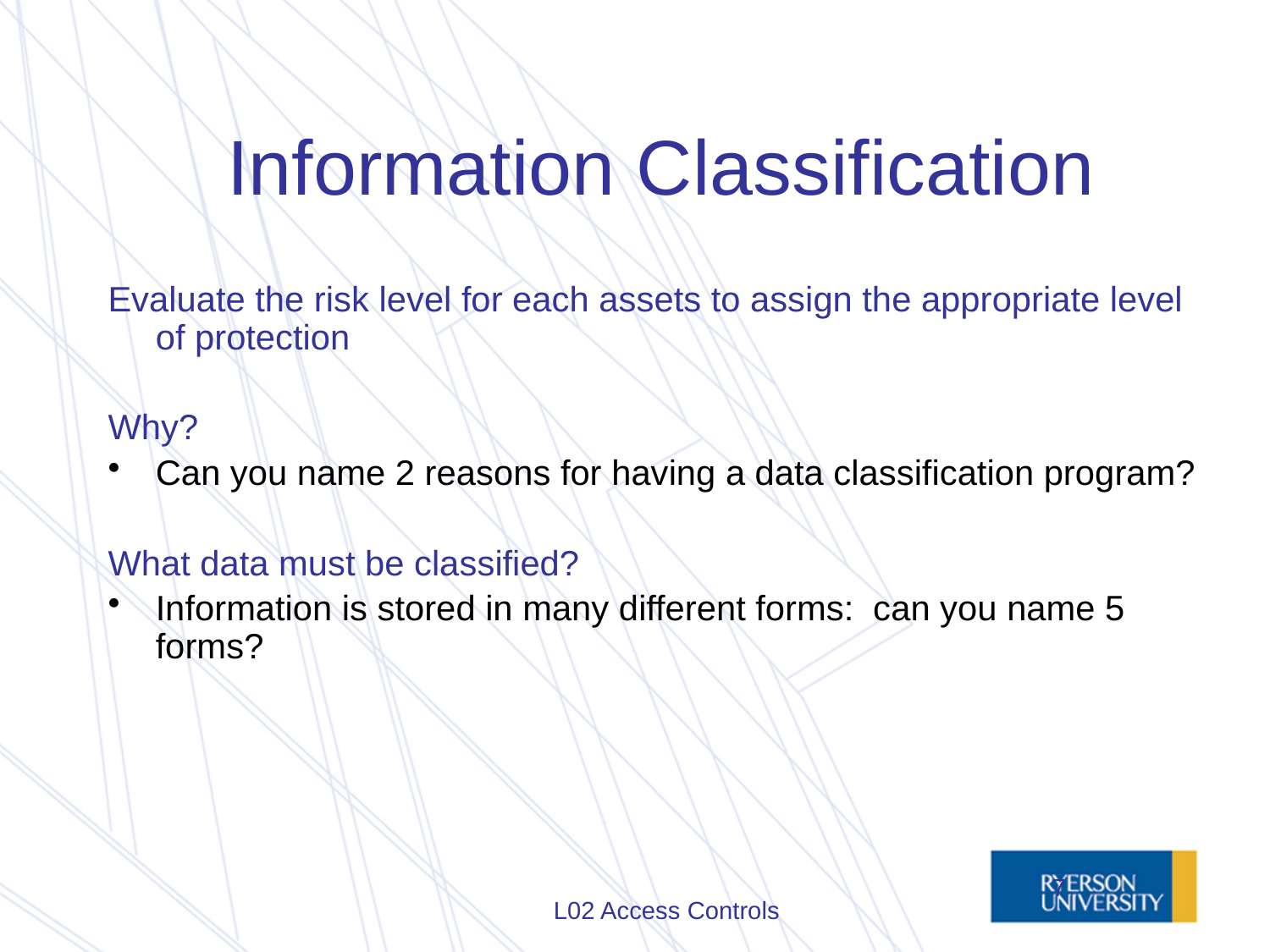

# Information Classification
Evaluate the risk level for each assets to assign the appropriate level of protection

Why?
Can you name 2 reasons for having a data classification program?

What data must be classified?
Information is stored in many different forms:  can you name 5 forms?
7
L02 Access Controls